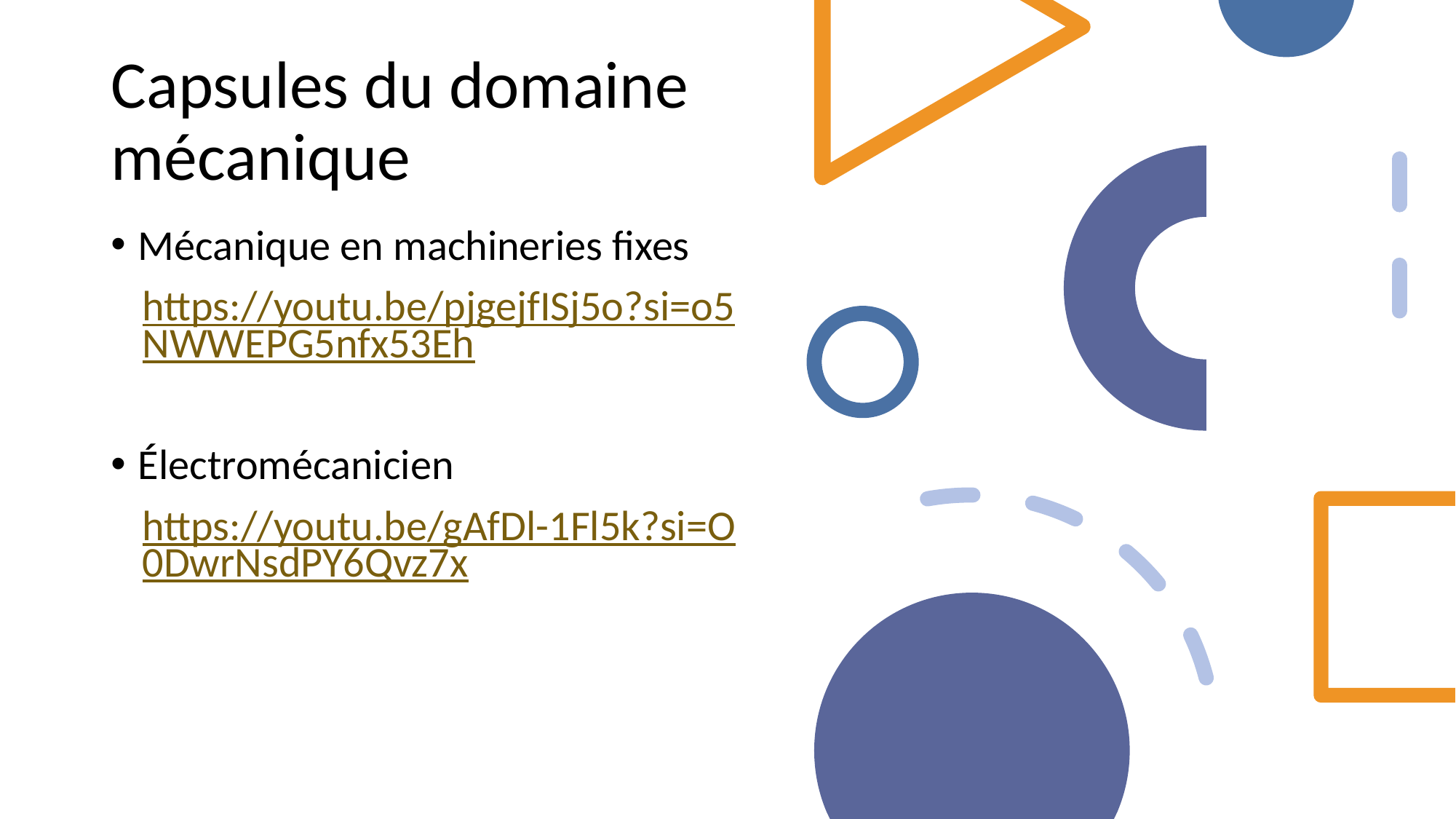

# Capsules du domaine mécanique

Mécanique en machineries fixes
https://youtu.be/pjgejfISj5o?si=o5NWWEPG5nfx53Eh

Électromécanicien
https://youtu.be/gAfDl-1Fl5k?si=O0DwrNsdPY6Qvz7x